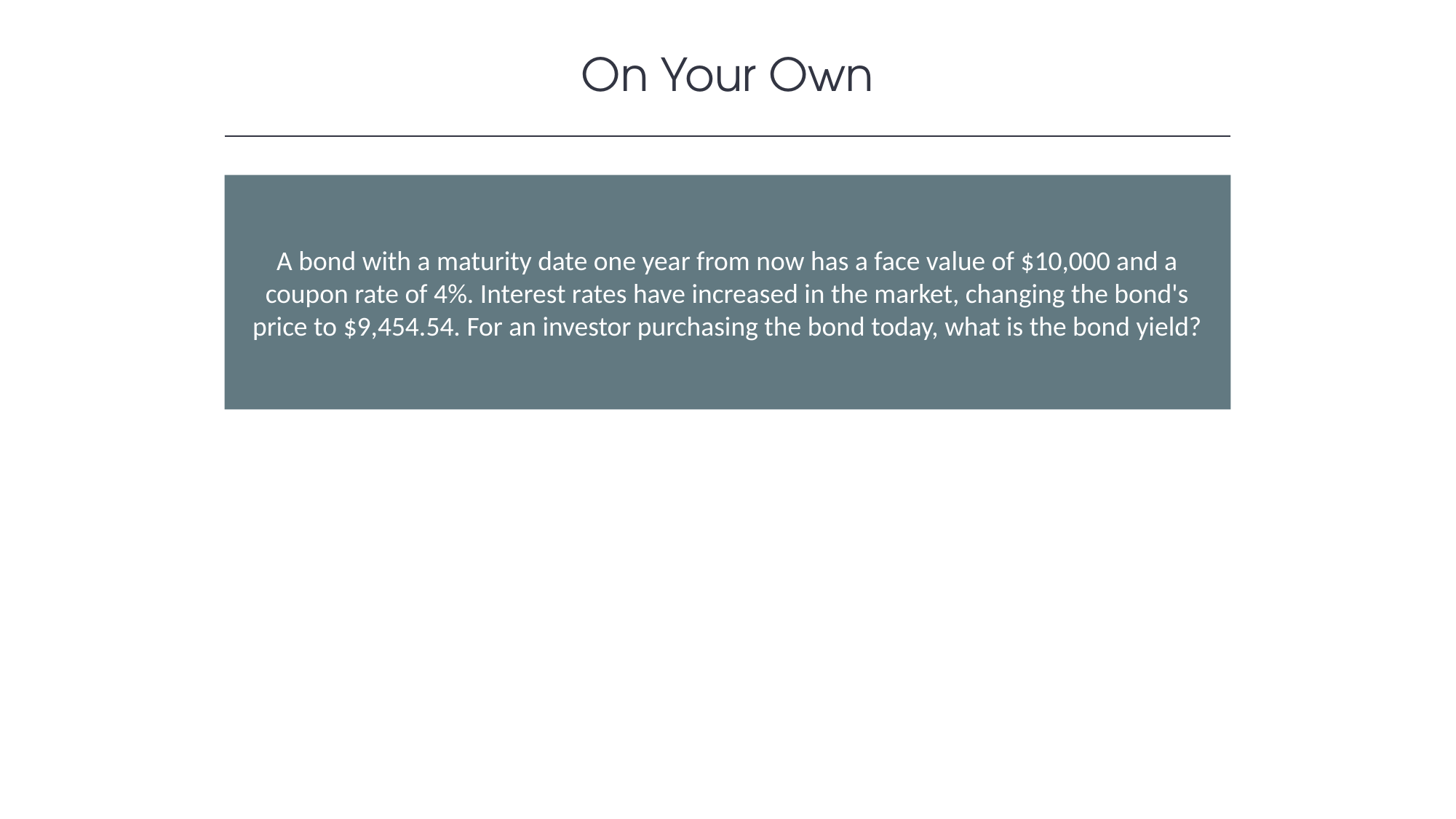

On Your Own
A bond with a maturity date one year from now has a face value of $10,000 and a coupon rate of 4%. Interest rates have increased in the market, changing the bond's price to $9,454.54. For an investor purchasing the bond today, what is the bond yield?